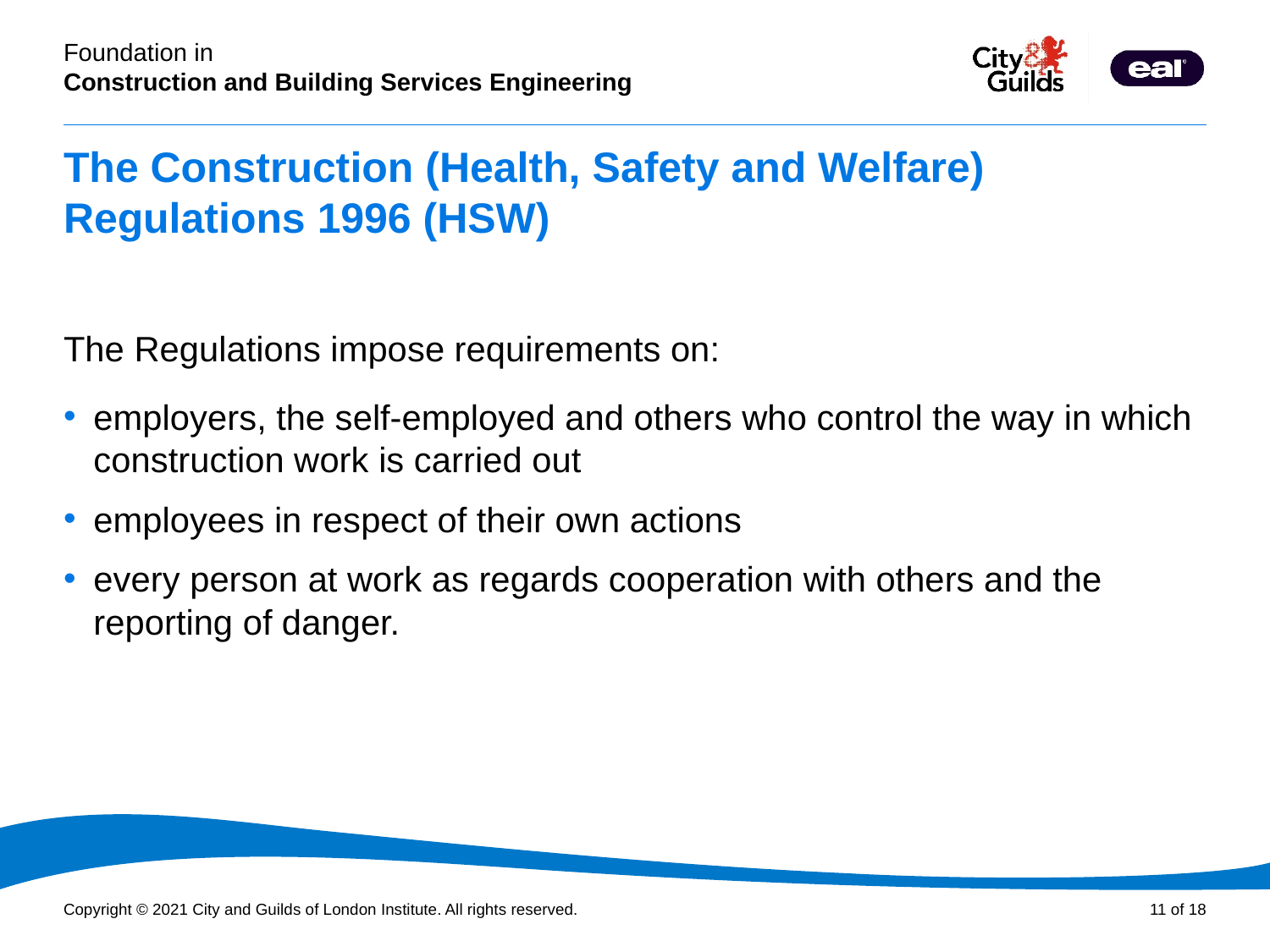

# The Construction (Health, Safety and Welfare) Regulations 1996 (HSW)
The Regulations impose requirements on:
employers, the self-employed and others who control the way in which construction work is carried out
employees in respect of their own actions
every person at work as regards cooperation with others and the reporting of danger.